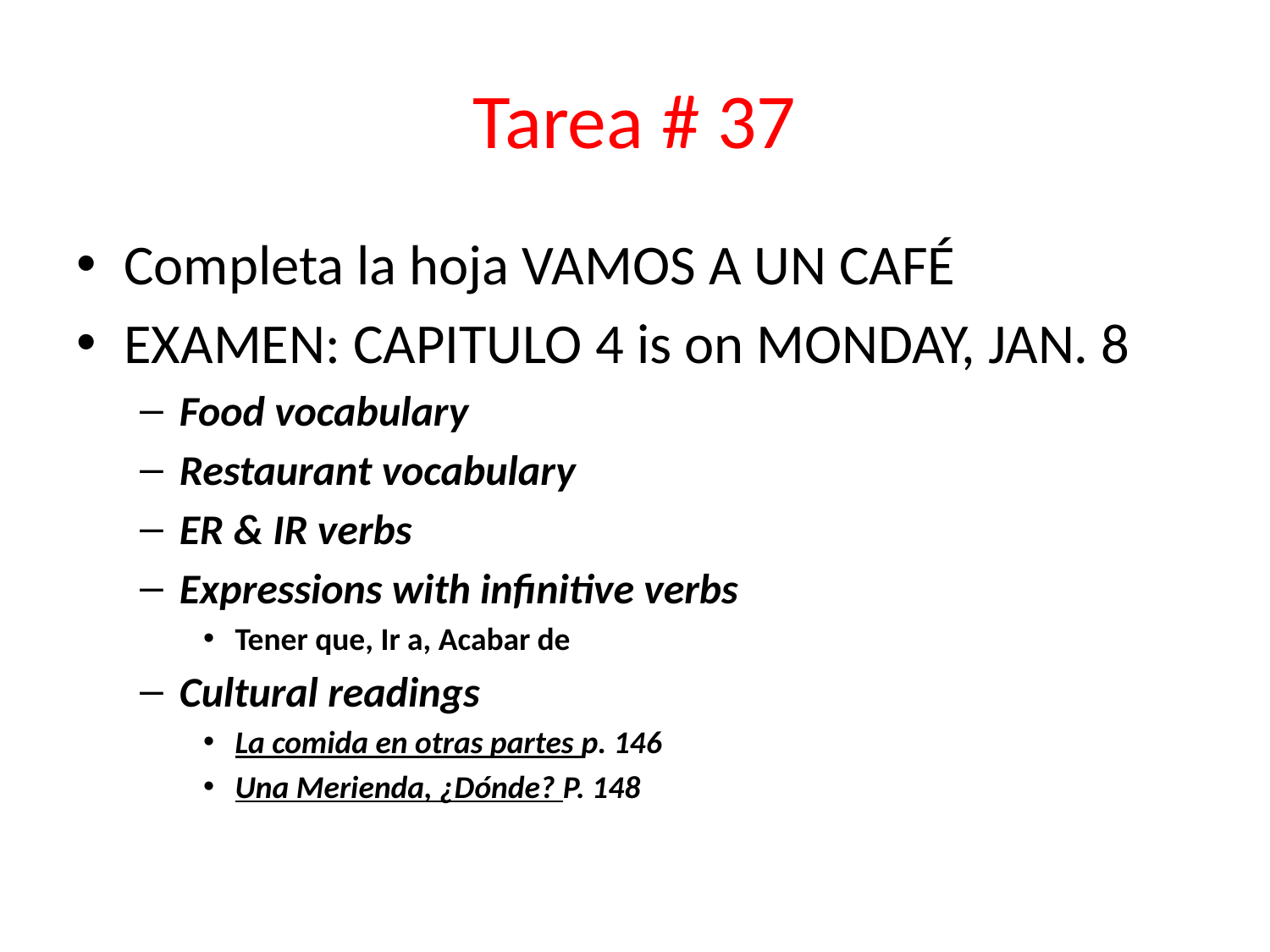

# Tarea # 37
Completa la hoja VAMOS A UN CAFÉ
EXAMEN: CAPITULO 4 is on MONDAY, JAN. 8
Food vocabulary
Restaurant vocabulary
ER & IR verbs
Expressions with infinitive verbs
Tener que, Ir a, Acabar de
Cultural readings
La comida en otras partes p. 146
Una Merienda, ¿Dónde? P. 148